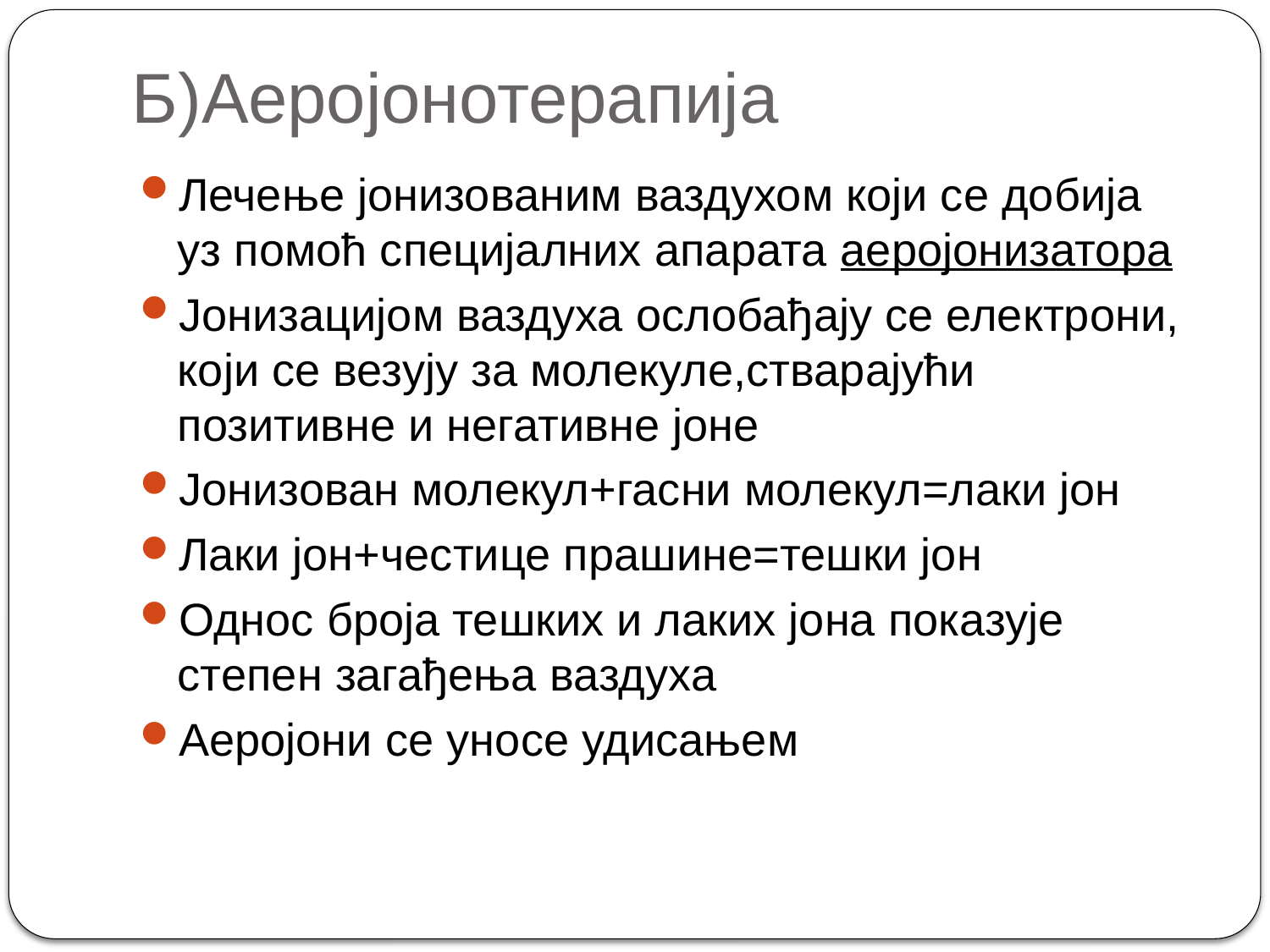

# Б)Аеројонотерапија
Лечење јонизованим ваздухом који се добија уз помоћ специјалних апарата аеројонизатора
Јонизацијом ваздуха ослобађају се електрони, који се везују за молекуле,стварајући позитивне и негативне јоне
Јонизован молекул+гасни молекул=лаки јон
Лаки јон+честице прашине=тешки јон
Однос броја тешких и лаких јона показује степен загађења ваздуха
Аеројони се уносе удисањем